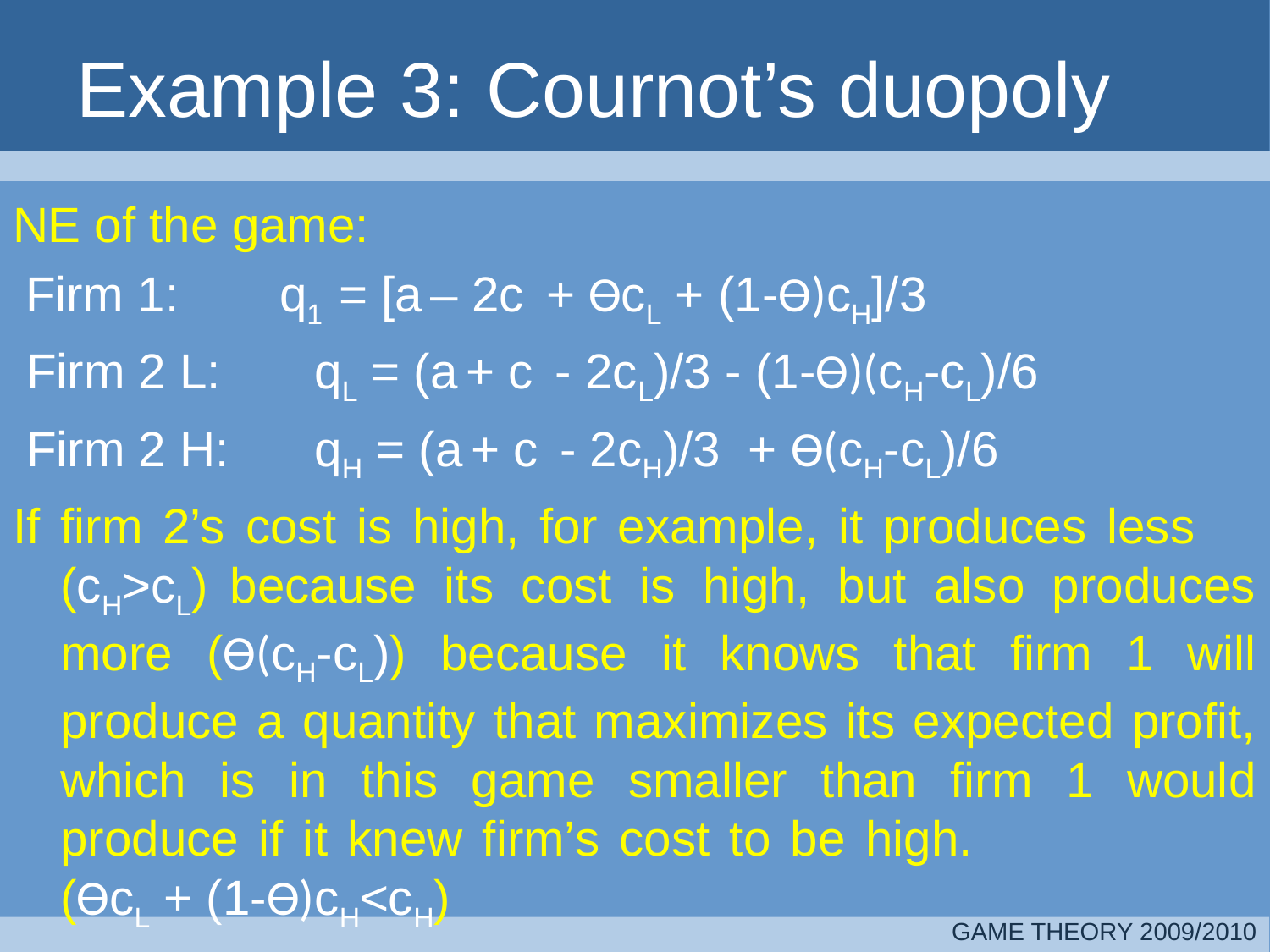

# Example 3: Cournot’s duopoly
NE of the game:
	Firm 1: 	q1  = [a – 2c  + ѲcL + (1-Ѳ)cH]/3
 Firm 2 L:	qL = (a + c  - 2cL)/3 - (1-Ѳ)(cH-cL)/6
 Firm 2 H:	qH = (a + c  - 2cH)/3  + Ѳ(cH-cL)/6
If firm 2’s cost is high, for example, it produces less    (cH>cL) because its cost is high, but also produces more (Ѳ(cH-cL)) because it knows that firm 1 will produce a quantity that maximizes its expected profit, which is in this game smaller than firm 1 would produce if it knew firm’s cost to be high. 			(ѲcL + (1-Ѳ)cH<cH)
GAME THEORY 2009/2010